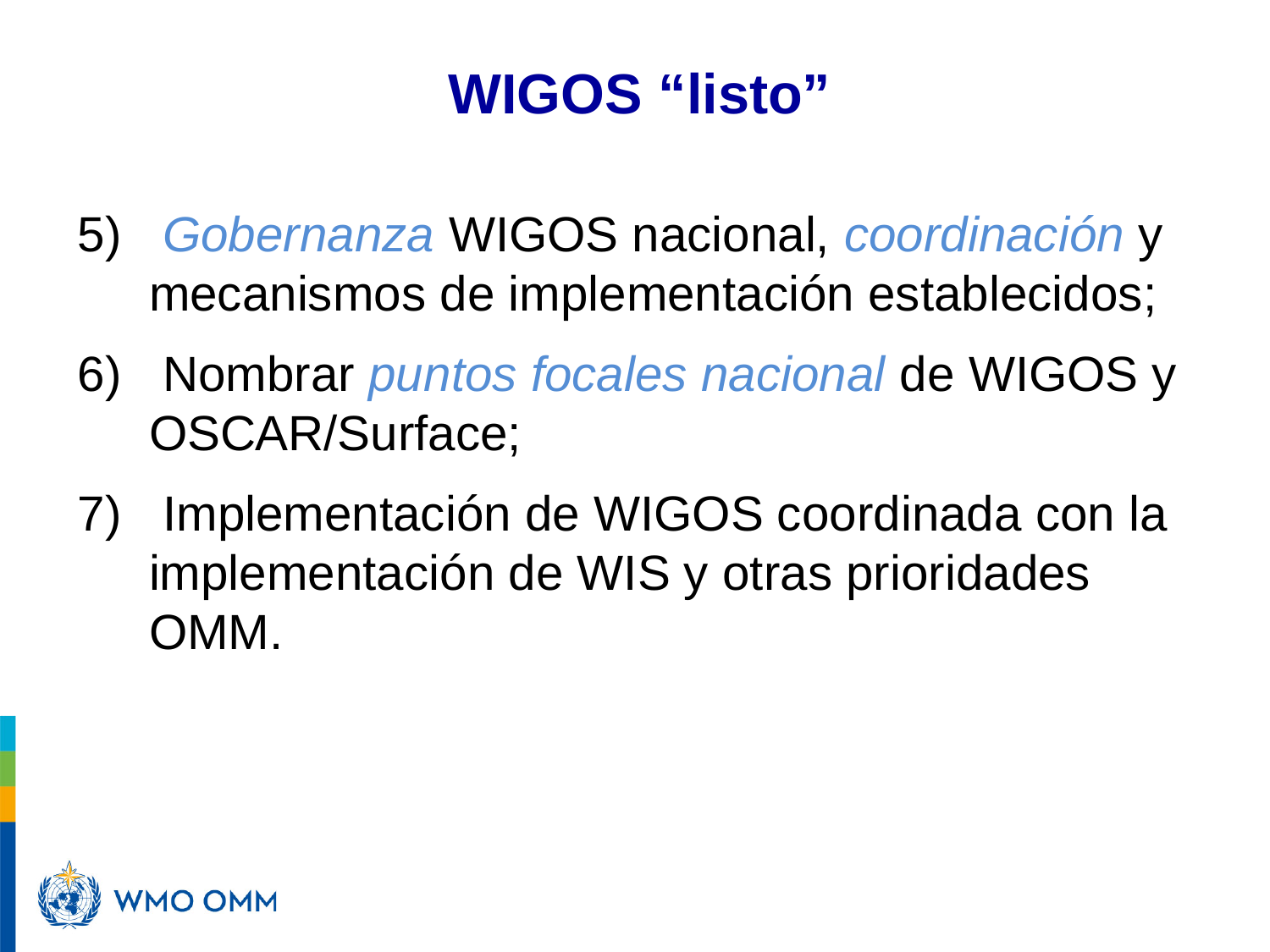

# WIGOS “listo”
 Gobernanza WIGOS nacional, coordinación y mecanismos de implementación establecidos;
 Nombrar puntos focales nacional de WIGOS y OSCAR/Surface;
 Implementación de WIGOS coordinada con la implementación de WIS y otras prioridades OMM.